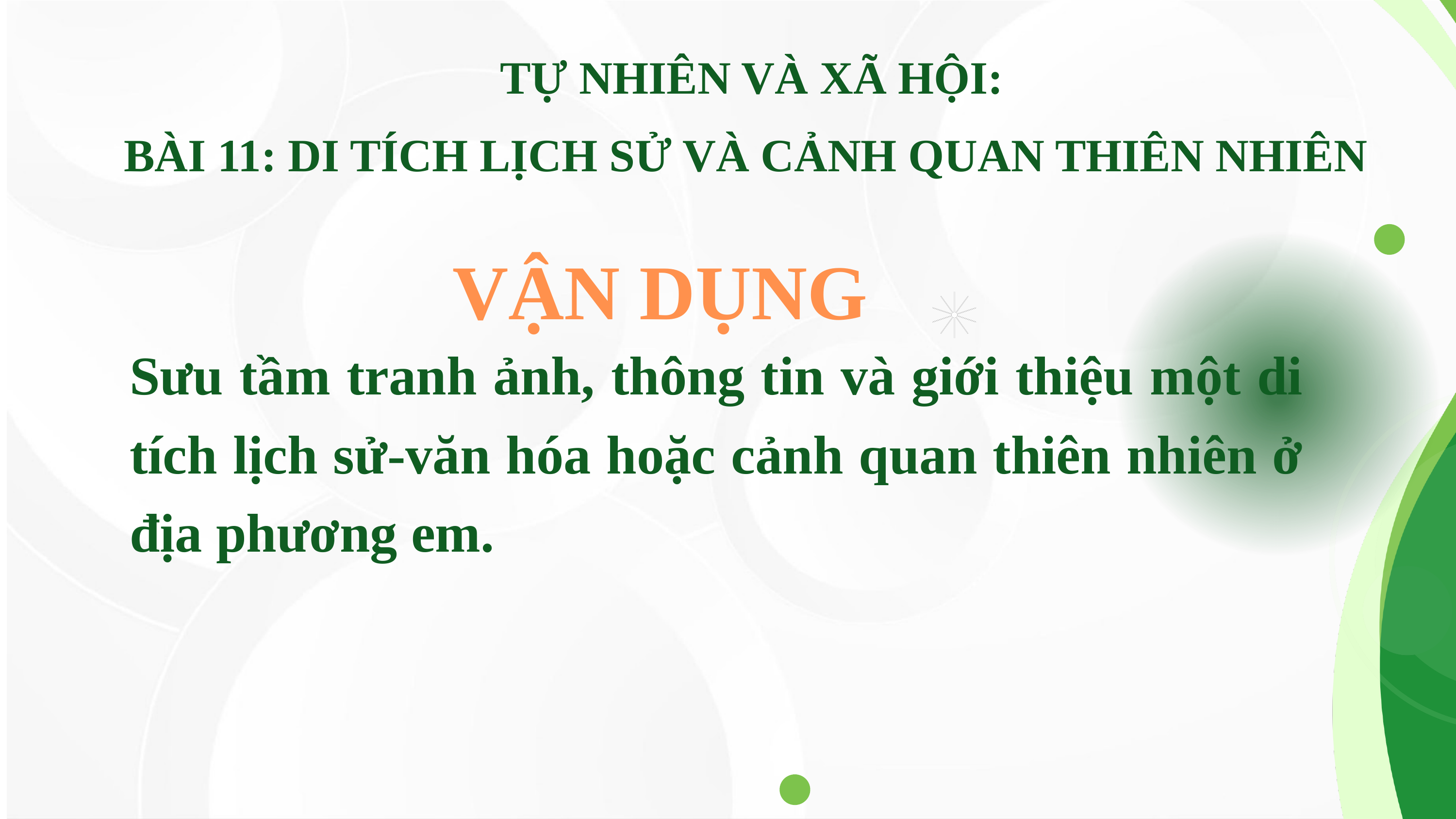

TỰ NHIÊN VÀ XÃ HỘI:
BÀI 11: DI TÍCH LỊCH SỬ VÀ CẢNH QUAN THIÊN NHIÊN
VẬN DỤNG

Sưu tầm tranh ảnh, thông tin và giới thiệu một di tích lịch sử-văn hóa hoặc cảnh quan thiên nhiên ở địa phương em.